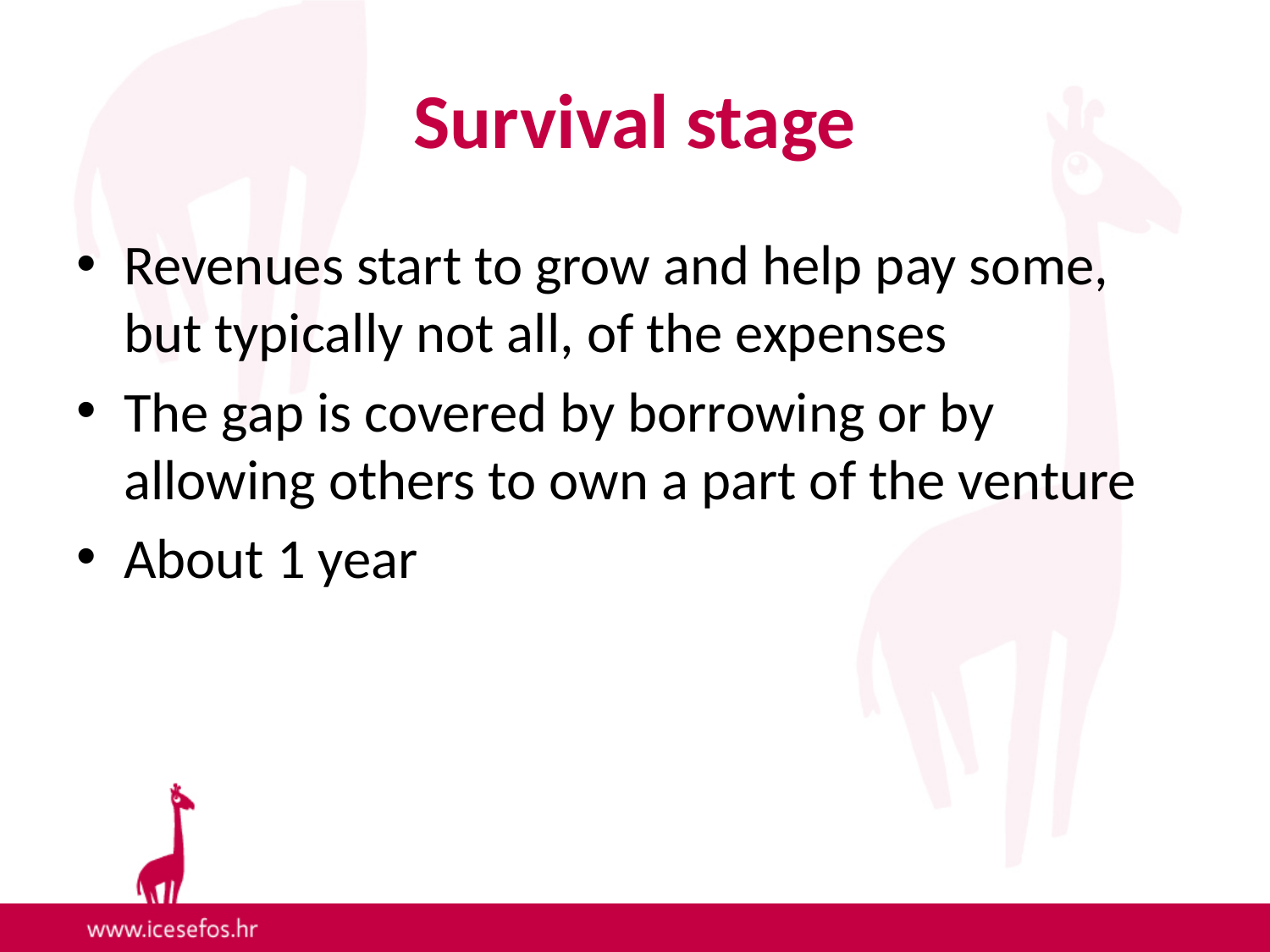

# Survival stage
Revenues start to grow and help pay some, but typically not all, of the expenses
The gap is covered by borrowing or by allowing others to own a part of the venture
About 1 year